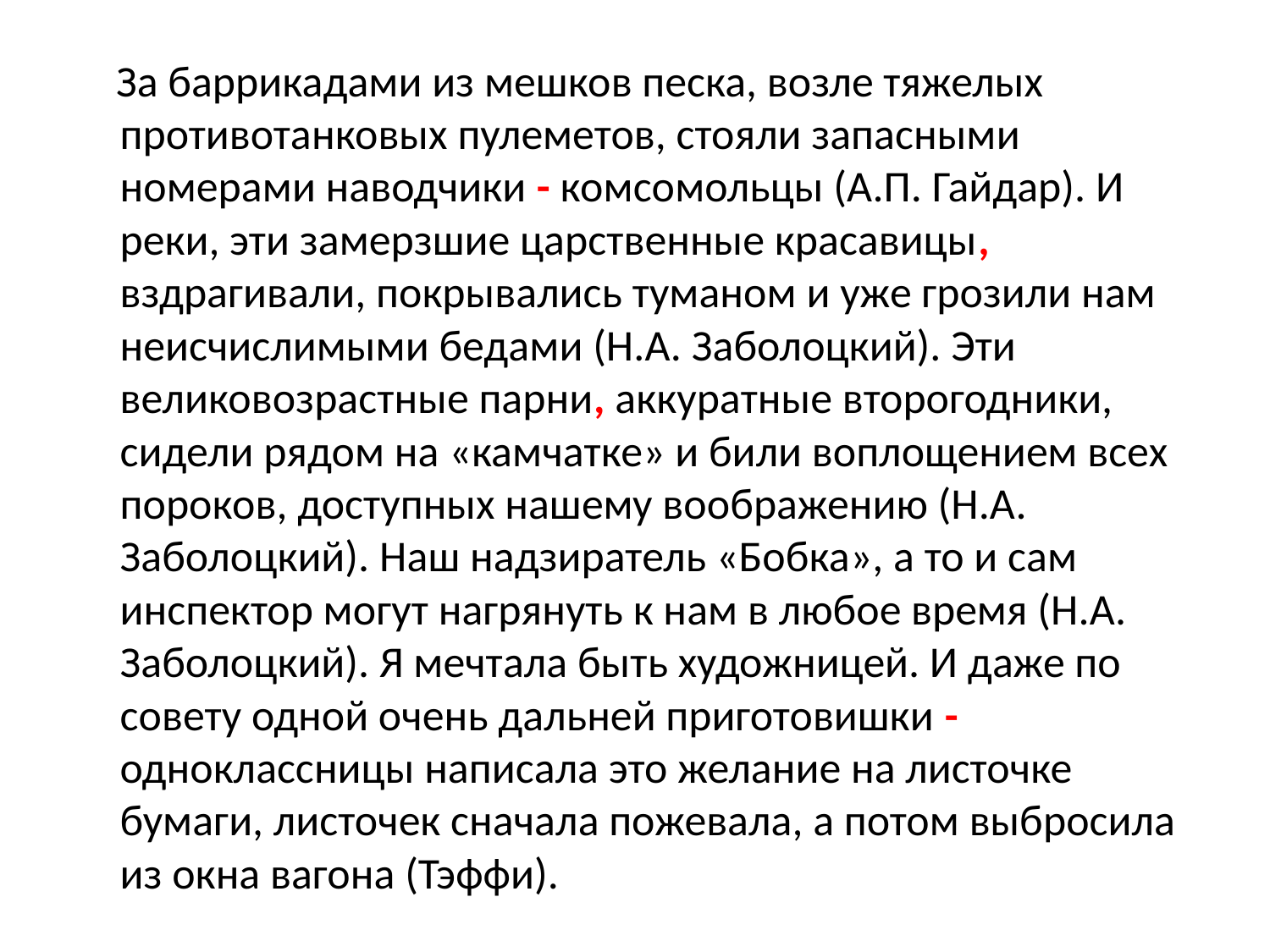

За баррикадами из мешков песка, возле тяжелых противотанковых пулеметов, стояли запасными номерами наводчики - комсомольцы (А.П. Гайдар). И реки, эти замерзшие царственные красавицы, вздрагивали, покрывались туманом и уже грозили нам неисчислимыми бедами (Н.А. Заболоцкий). Эти великовозрастные парни, аккуратные второгодники, сидели рядом на «камчатке» и били воплощением всех пороков, доступных нашему воображению (Н.А. Заболоцкий). Наш надзиратель «Бобка», а то и сам инспектор могут нагрянуть к нам в любое время (Н.А. Заболоцкий). Я мечтала быть художницей. И даже по совету одной очень дальней приготовишки - одноклассницы написала это желание на листочке бумаги, листочек сначала пожевала, а потом выбросила из окна вагона (Тэффи).